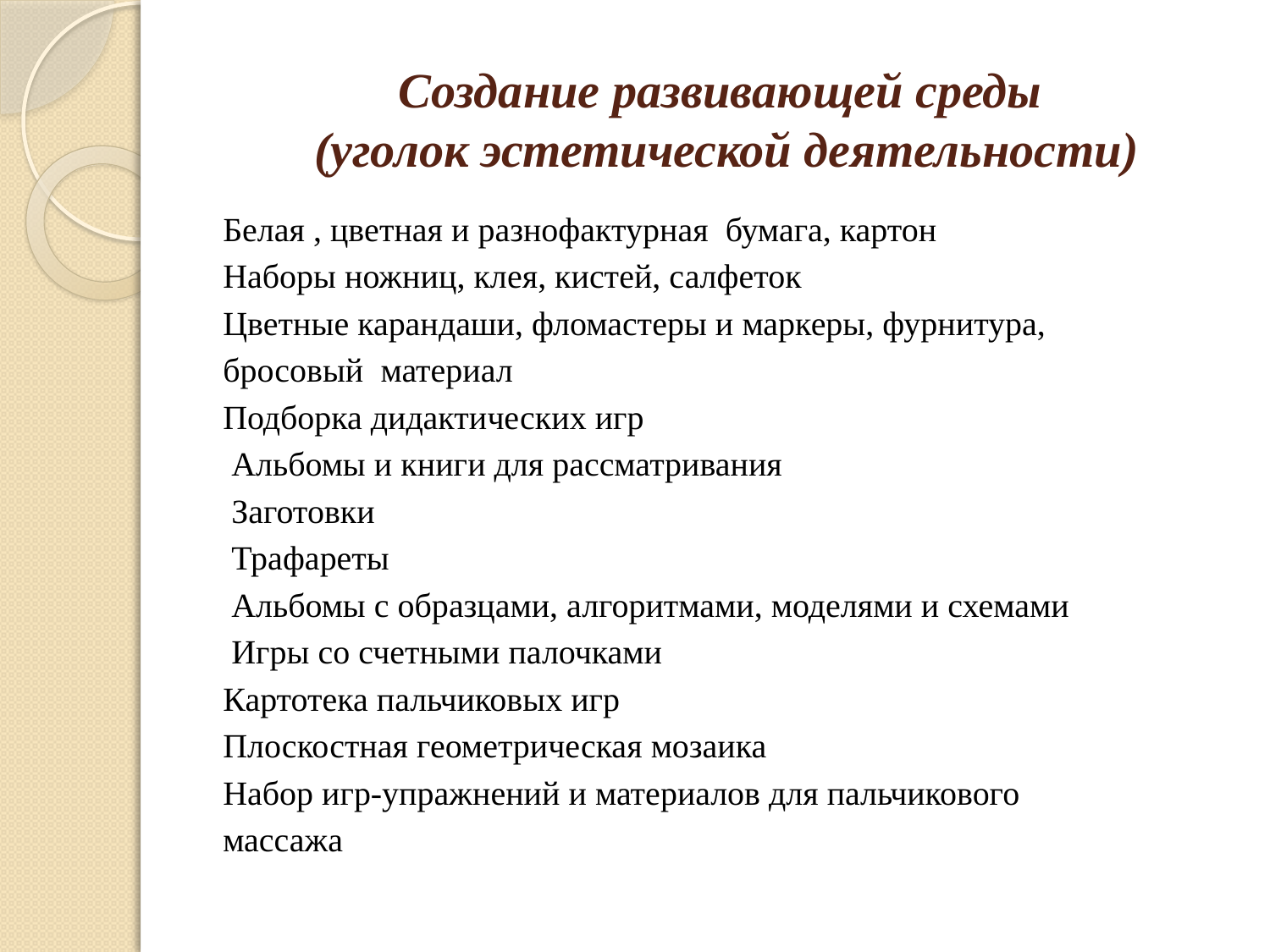

# Создание развивающей среды (уголок эстетической деятельности)
Белая , цветная и разнофактурная  бумага, картон
Наборы ножниц, клея, кистей, салфеток
Цветные карандаши, фломастеры и маркеры, фурнитура,
бросовый  материал
Подборка дидактических игр
 Альбомы и книги для рассматривания
 Заготовки
 Трафареты
 Альбомы с образцами, алгоритмами, моделями и схемами
 Игры со счетными палочками
Картотека пальчиковых игр
Плоскостная геометрическая мозаика
Набор игр-упражнений и материалов для пальчикового
массажа